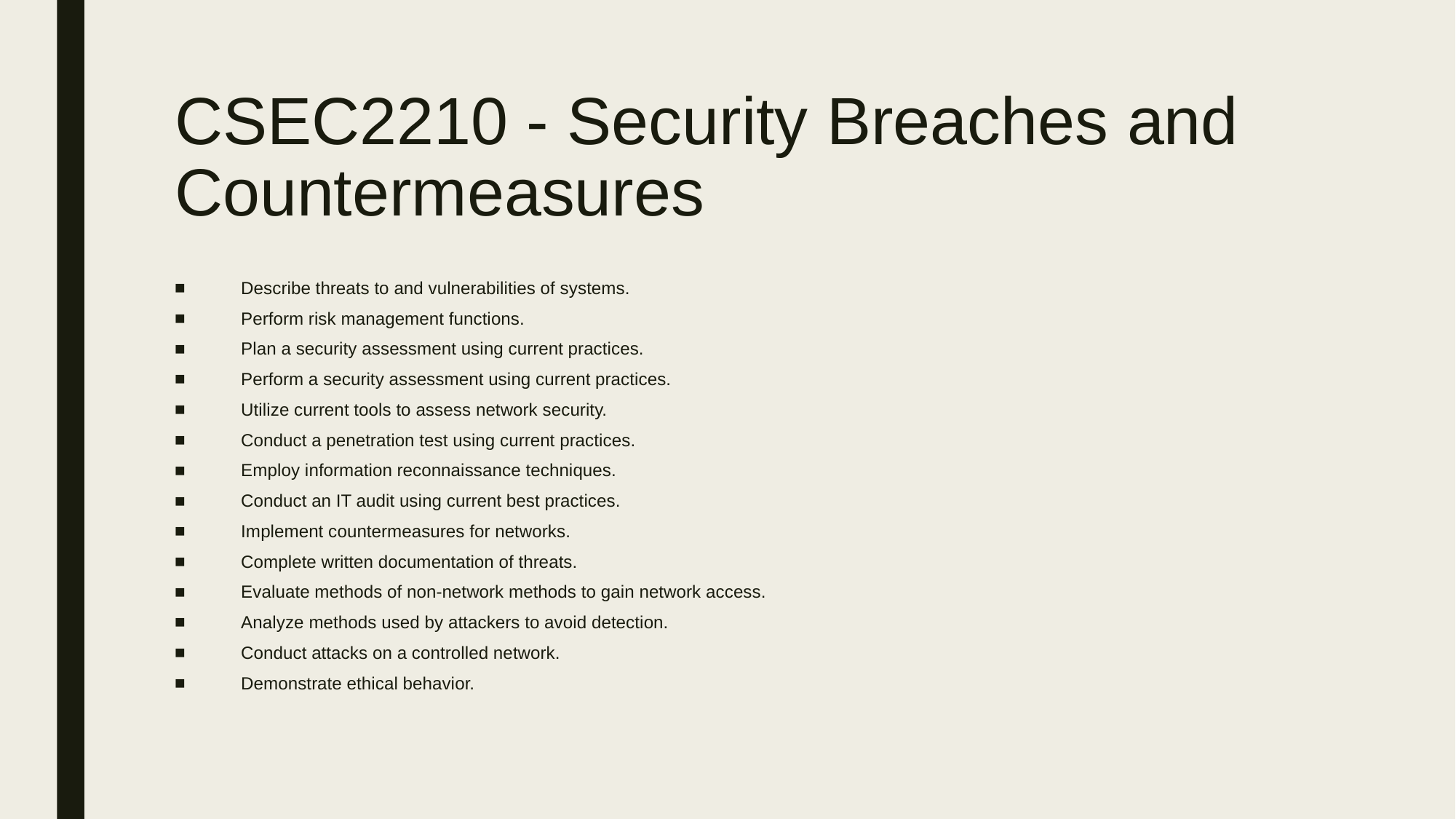

# CSEC2210 - Security Breaches and Countermeasures
Describe threats to and vulnerabilities of systems.
Perform risk management functions.
Plan a security assessment using current practices.
Perform a security assessment using current practices.
Utilize current tools to assess network security.
Conduct a penetration test using current practices.
Employ information reconnaissance techniques.
Conduct an IT audit using current best practices.
Implement countermeasures for networks.
Complete written documentation of threats.
Evaluate methods of non-network methods to gain network access.
Analyze methods used by attackers to avoid detection.
Conduct attacks on a controlled network.
Demonstrate ethical behavior.